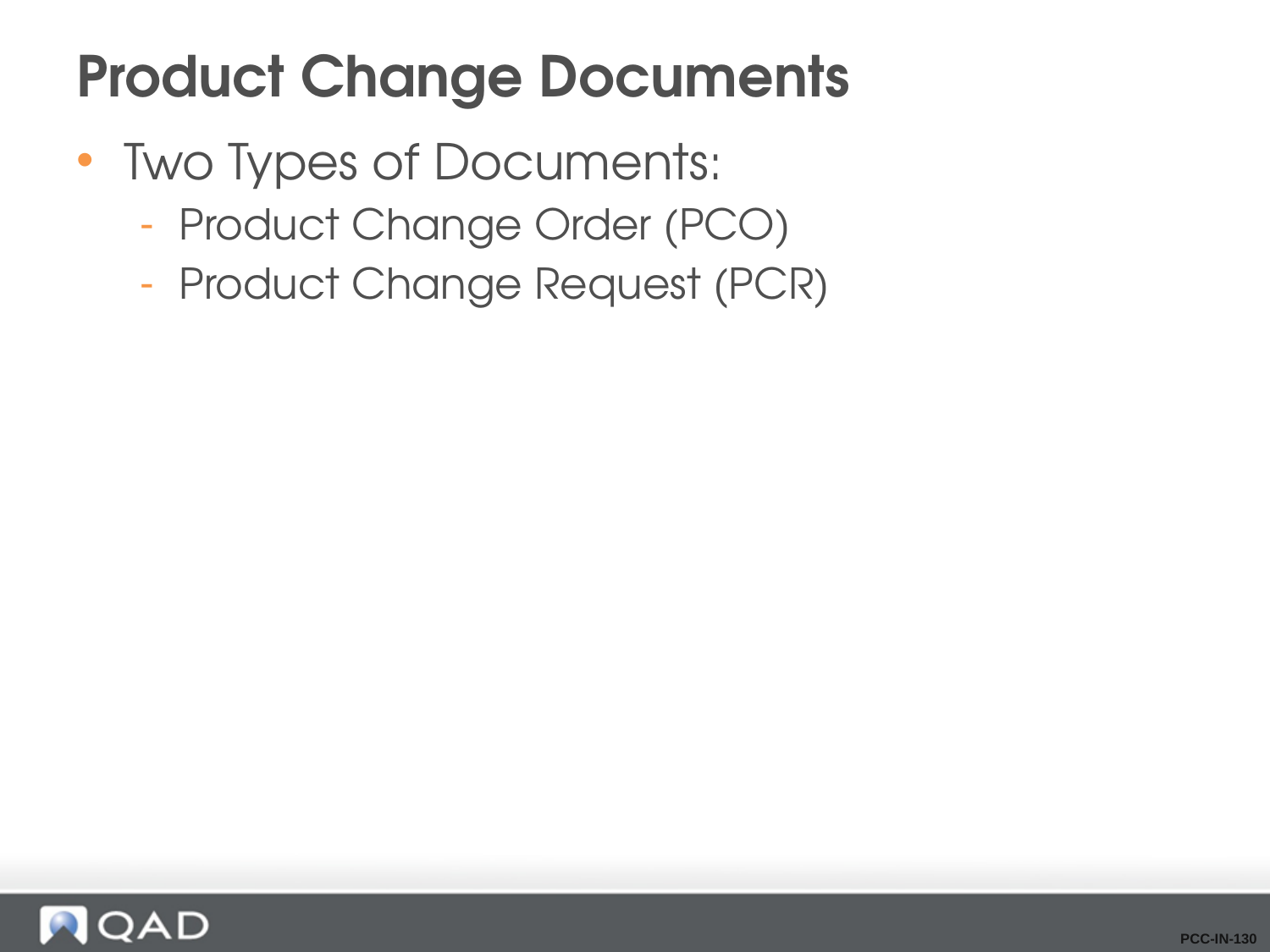

# Product Change Documents
Two Types of Documents:
Product Change Order (PCO)
Product Change Request (PCR)

PCC-IN-130